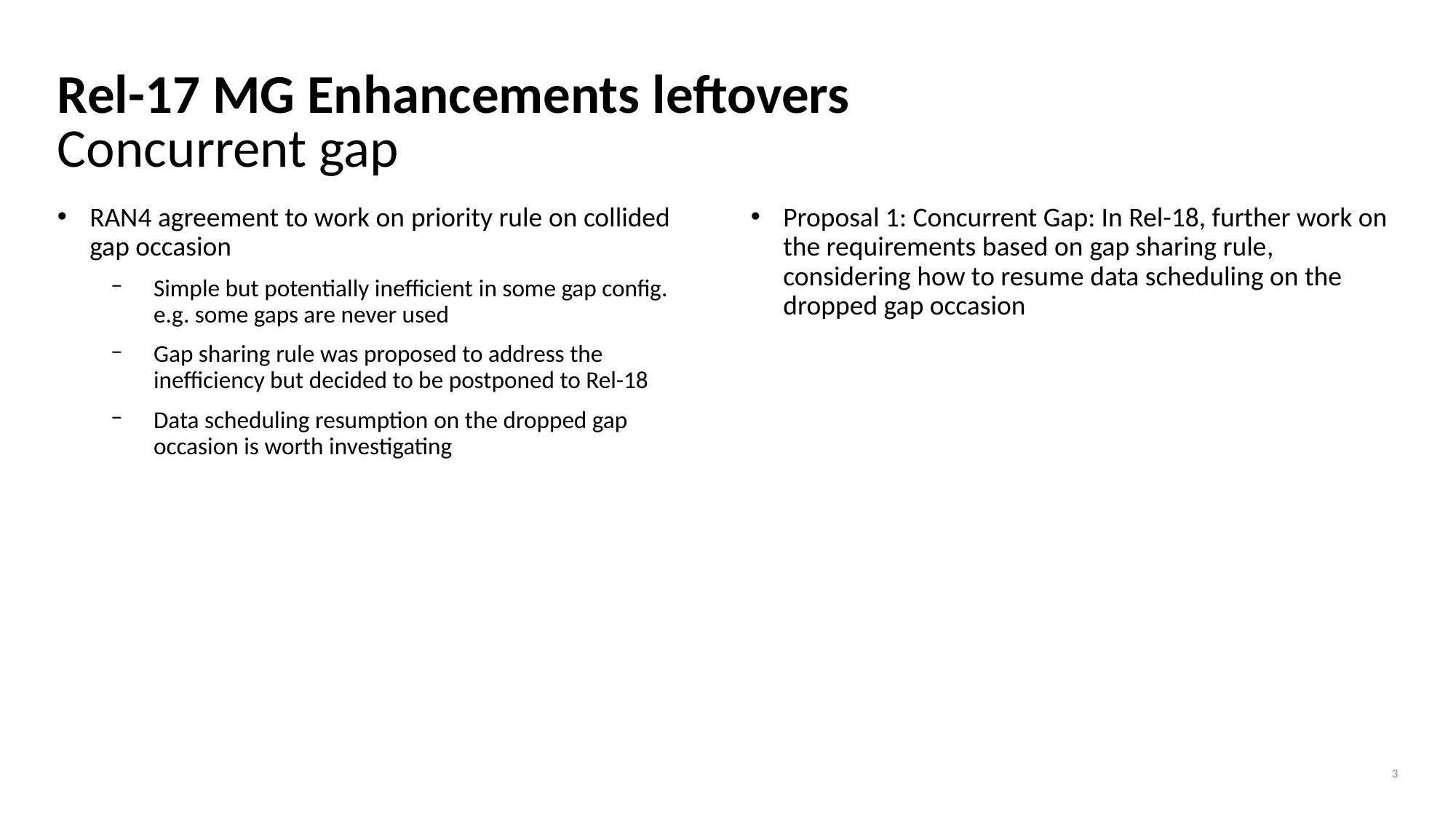

# Rel-17 MG Enhancements leftovers Concurrent gap
Proposal 1: Concurrent Gap: In Rel-18, further work on the requirements based on gap sharing rule, considering how to resume data scheduling on the dropped gap occasion

RAN4 agreement to work on priority rule on collided gap occasion
Simple but potentially inefficient in some gap config.
e.g. some gaps are never used
Gap sharing rule was proposed to address the inefficiency but decided to be postponed to Rel-18
Data scheduling resumption on the dropped gap occasion is worth investigating

3